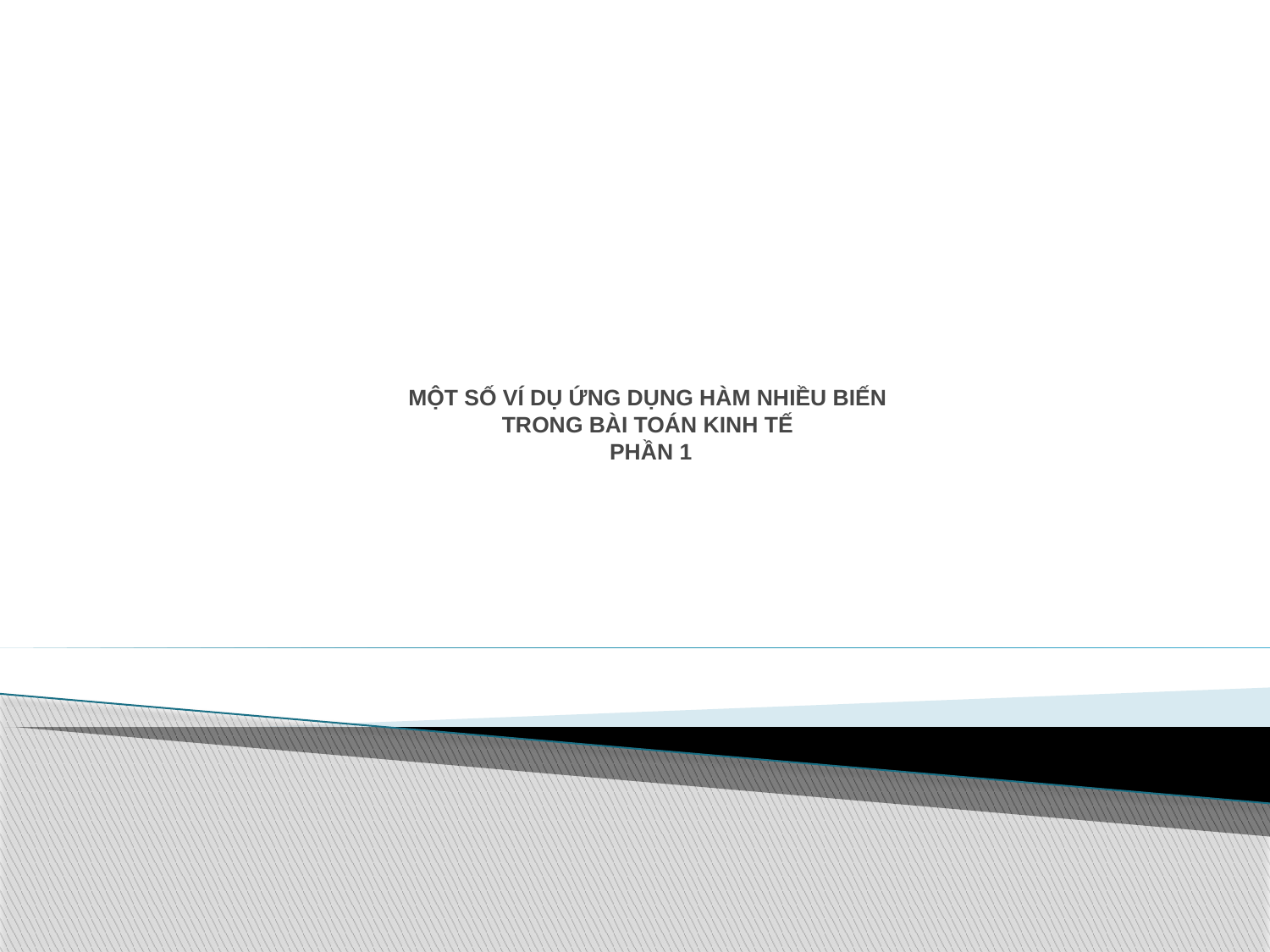

# MỘT SỐ VÍ DỤ ỨNG DỤNG HÀM NHIỀU BIẾN TRONG BÀI TOÁN KINH TẾ PHẦN 1